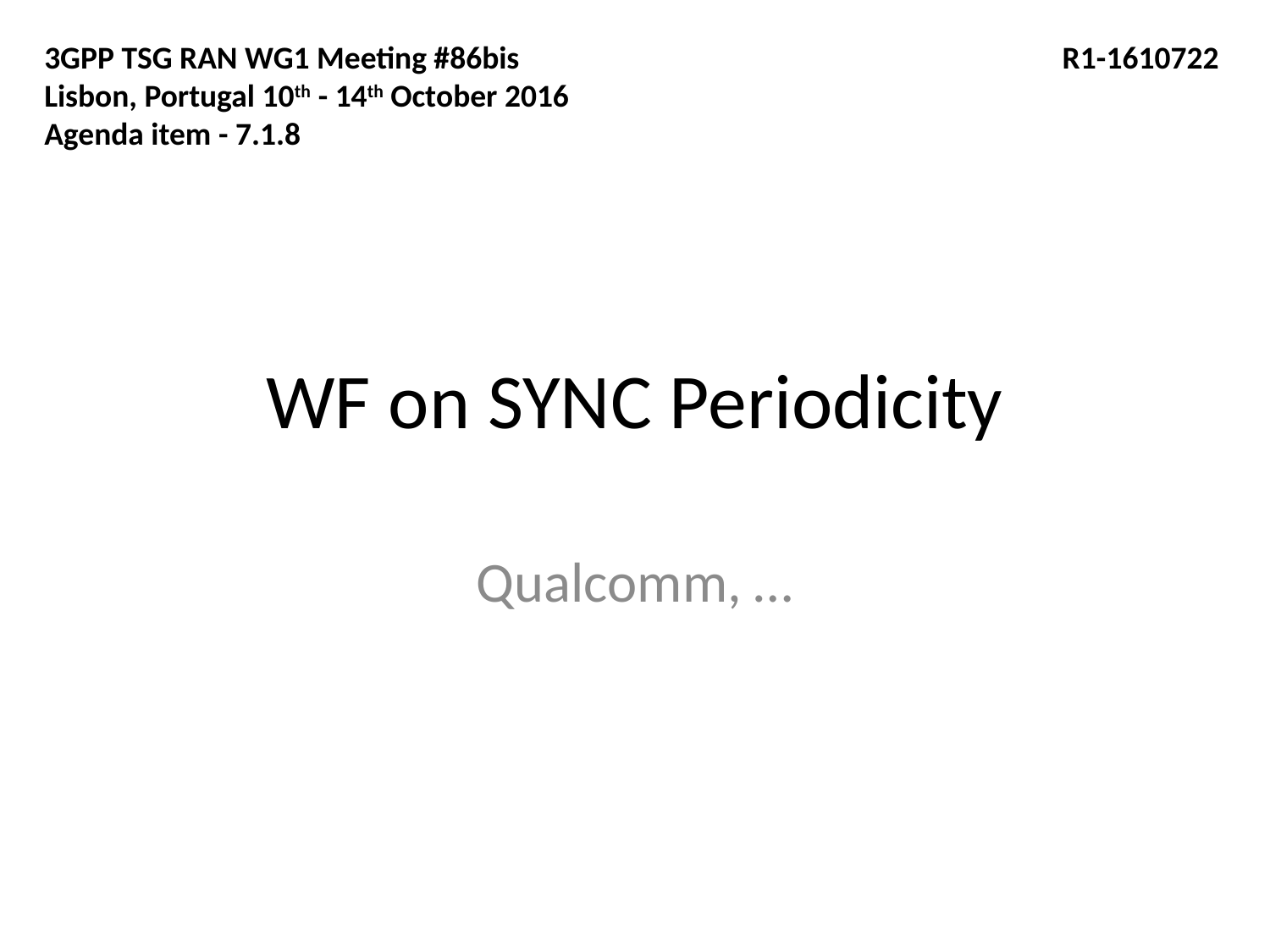

3GPP TSG RAN WG1 Meeting #86bis				                  R1-1610722
Lisbon, Portugal 10th - 14th October 2016
Agenda item - 7.1.8
# WF on SYNC Periodicity
Qualcomm, …